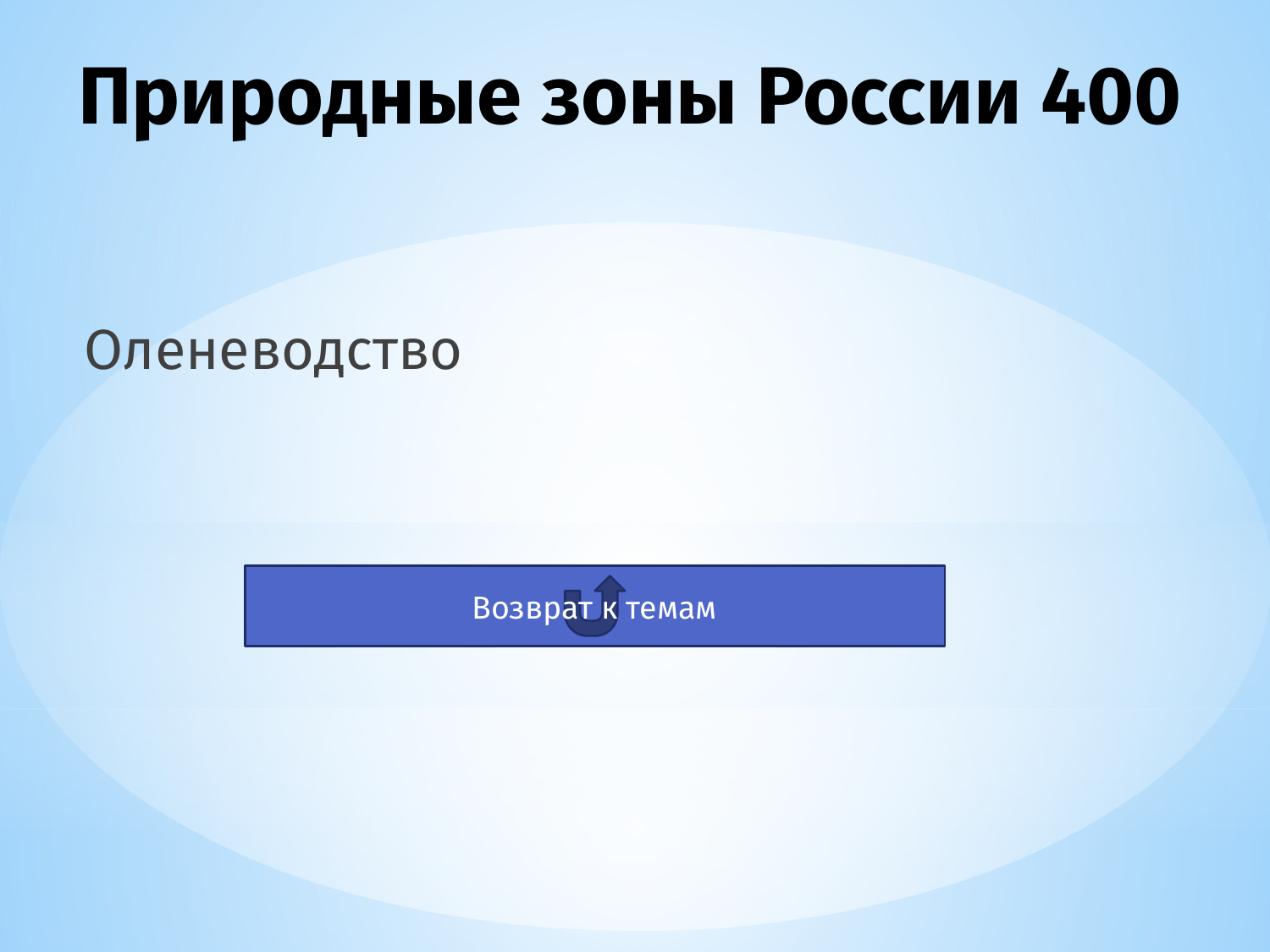

# Природные зоны России 400
Оленеводство
Возврат к темам